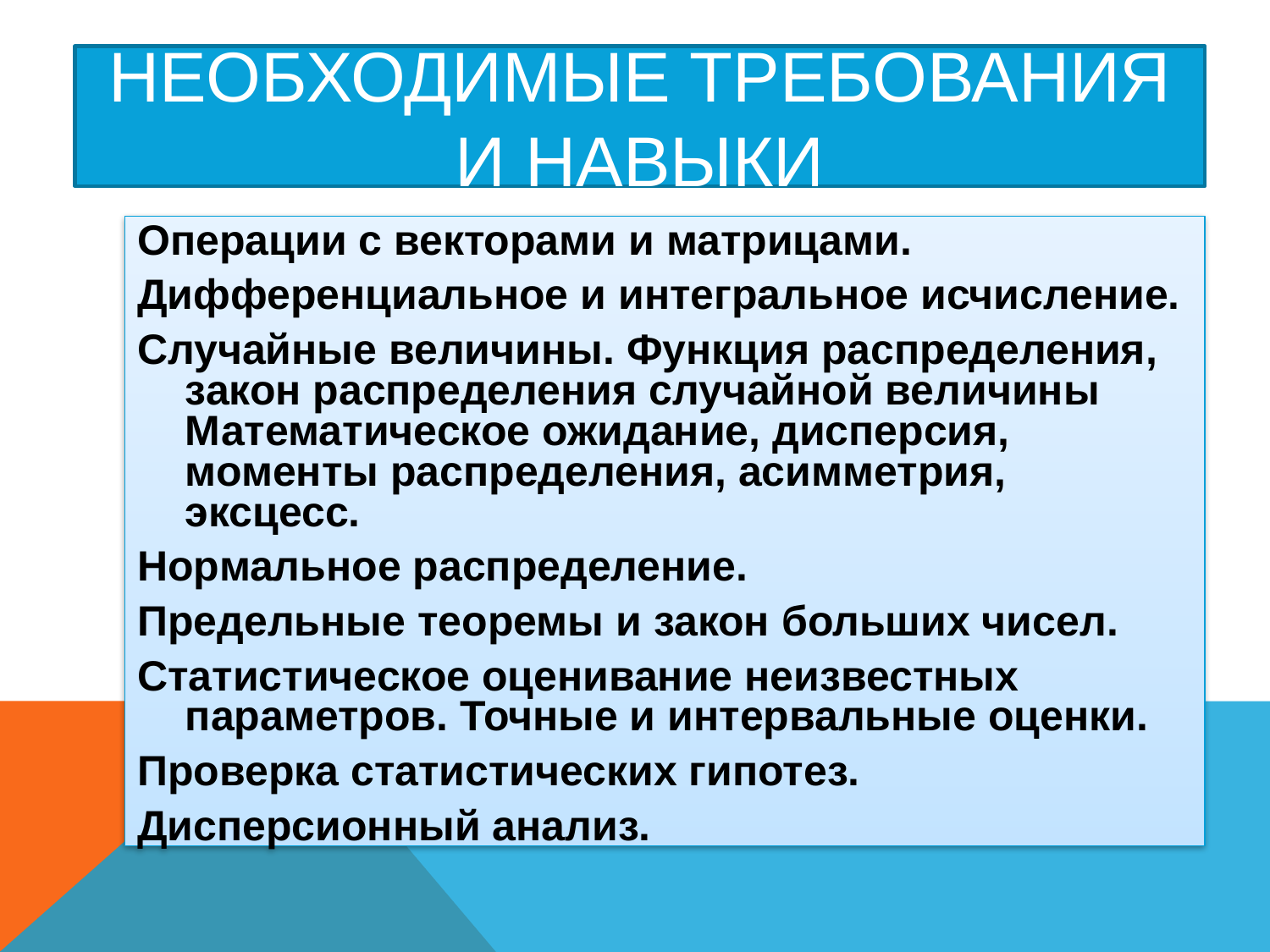

# Необходимые требования и навыки
Операции с векторами и матрицами.
Дифференциальное и интегральное исчисление.
Случайные величины. Функция распределения, закон распределения случайной величины Математическое ожидание, дисперсия, моменты распределения, асимметрия, эксцесс.
Нормальное распределение.
Предельные теоремы и закон больших чисел.
Статистическое оценивание неизвестных параметров. Точные и интервальные оценки.
Проверка статистических гипотез.
Дисперсионный анализ.